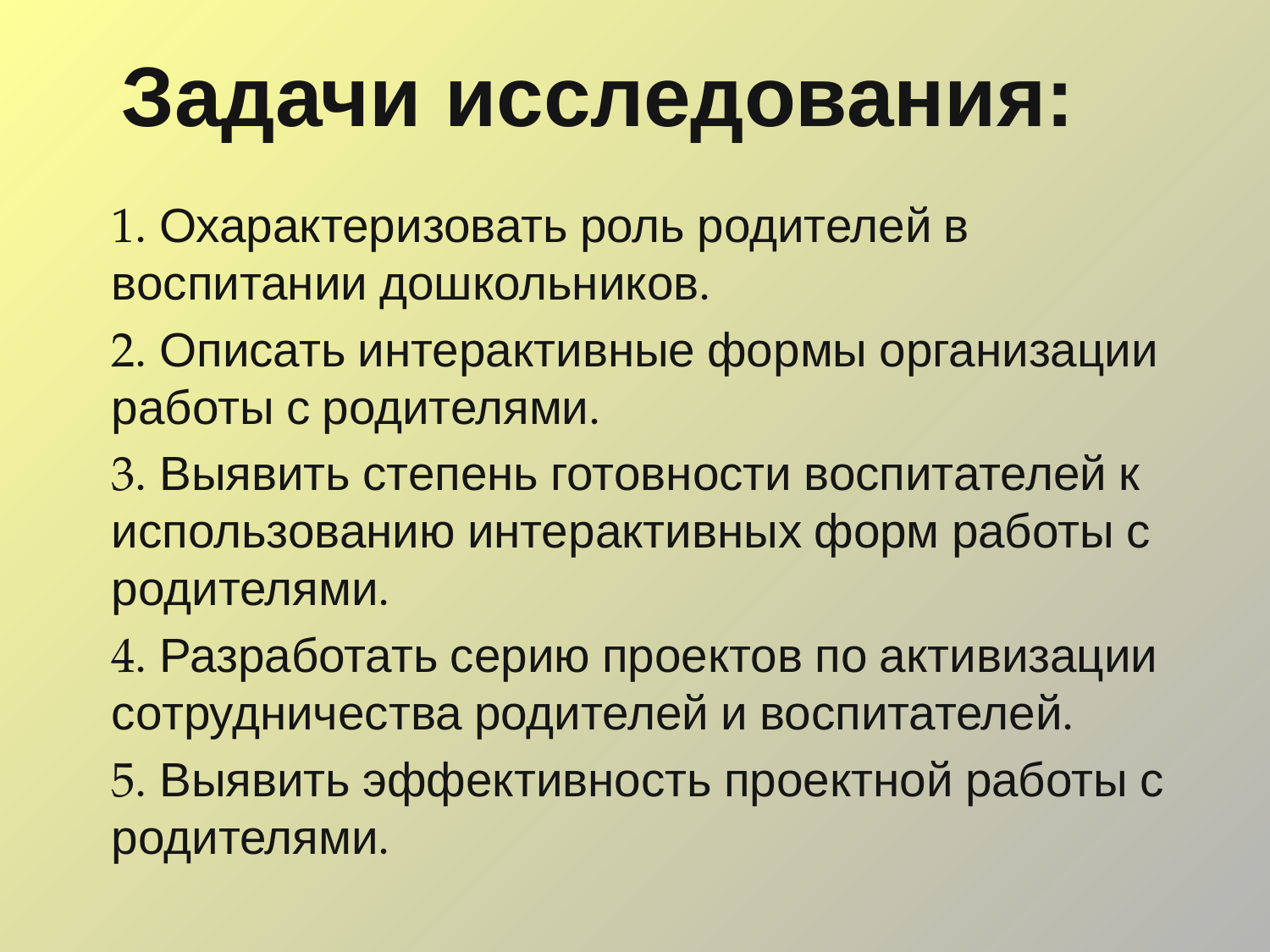

# Задачи исследования:
1. Охарактеризовать роль родителей в воспитании дошкольников.
2. Описать интерактивные формы организации работы с родителями.
3. Выявить степень готовности воспитателей к использованию интерактивных форм работы с родителями.
4. Разработать серию проектов по активизации сотрудничества родителей и воспитателей.
5. Выявить эффективность проектной работы с родителями.